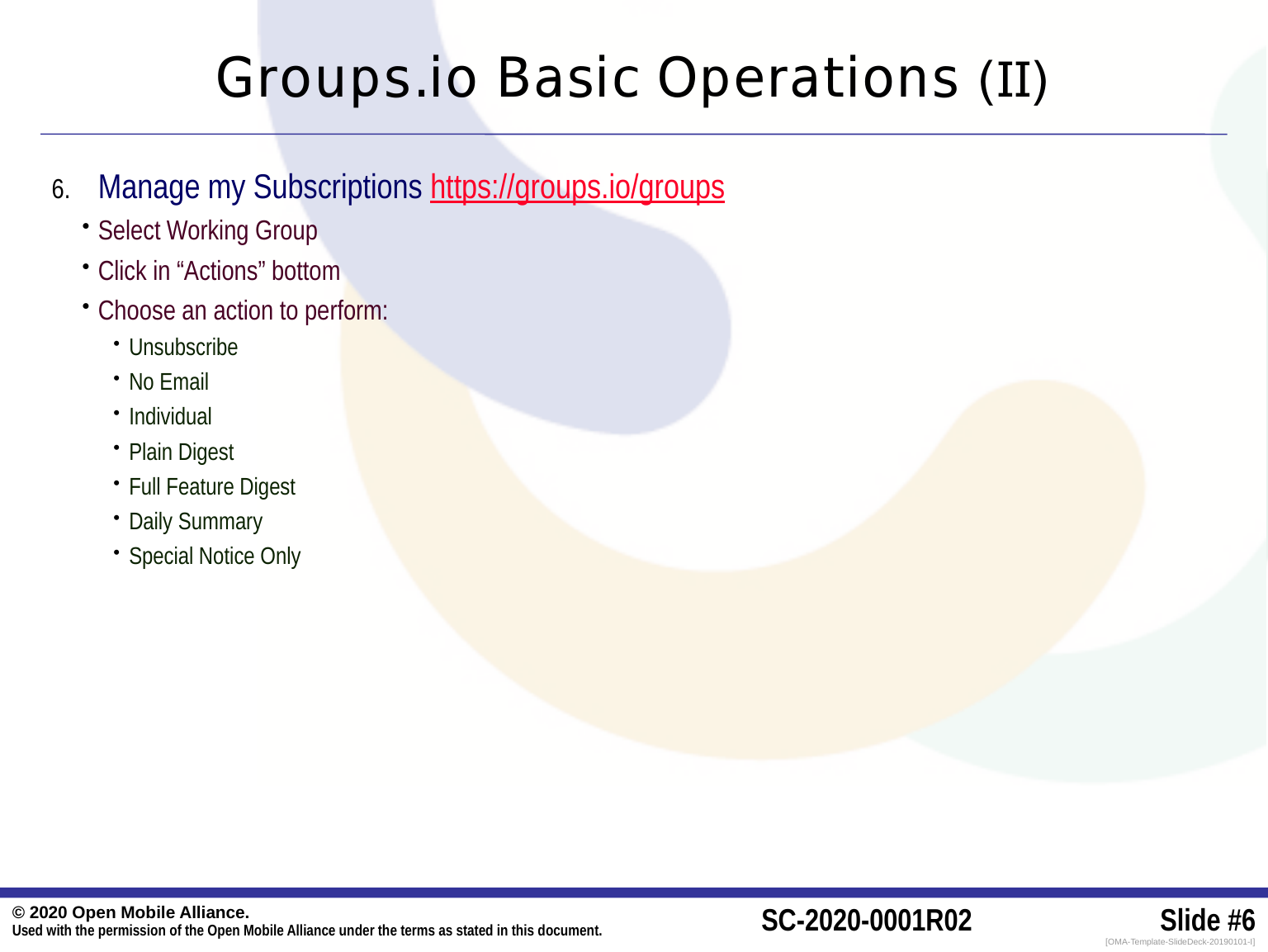

# Groups.io Basic Operations (II)
Manage my Subscriptions https://groups.io/groups
Select Working Group
Click in “Actions” bottom
Choose an action to perform:
Unsubscribe
No Email
Individual
Plain Digest
Full Feature Digest
Daily Summary
Special Notice Only